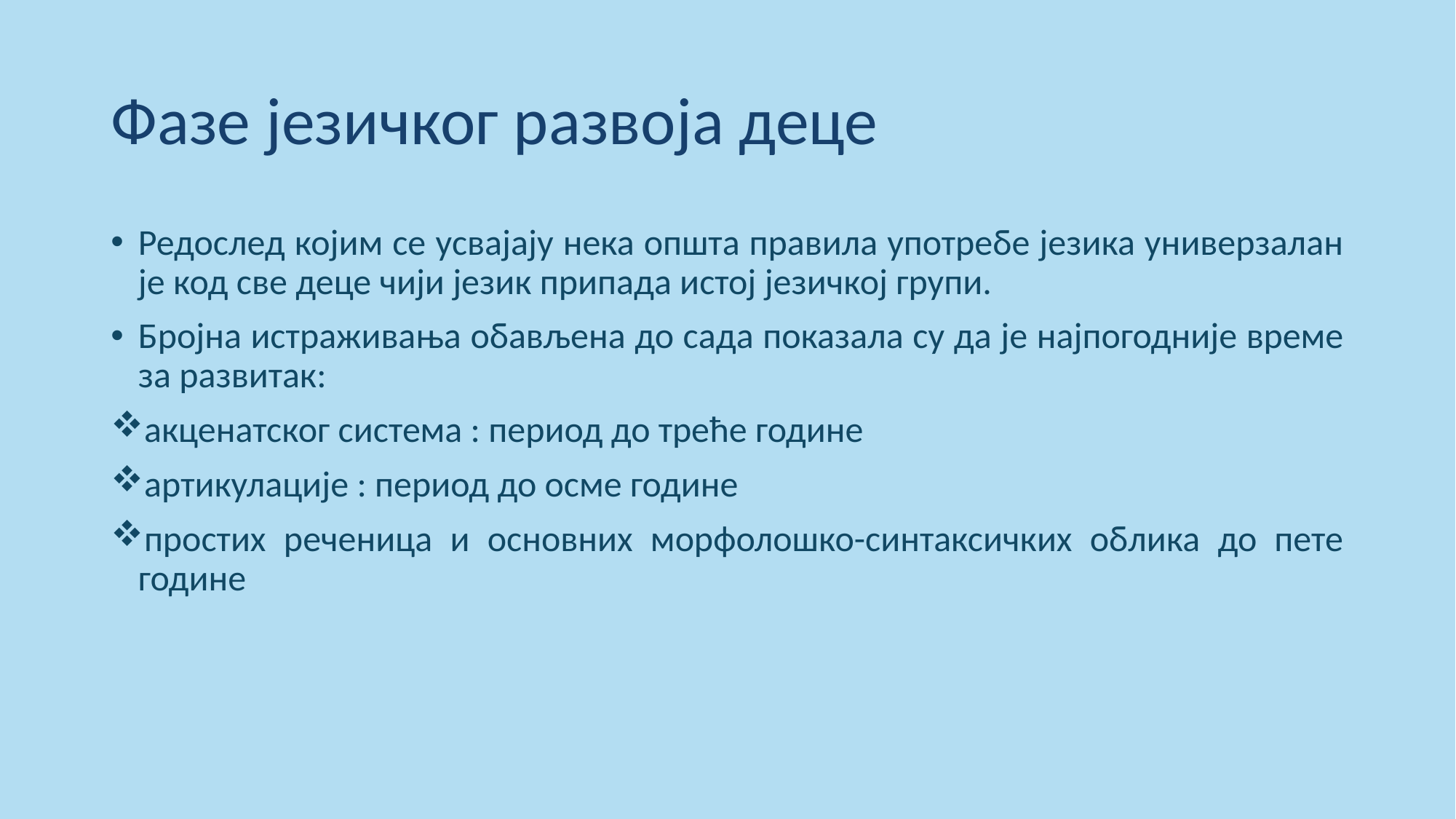

# Фазе језичког развоја деце
Редослед којим се усвајају нека општа правила употребе језика универзалан је код све деце чији језик припада истој језичкој групи.
Бројна истраживања обављена до сада показала су да је најпогодније време за развитак:
акценатског система : период до треће године
артикулације : период до осме године
простих реченица и основних морфолошко-синтаксичких облика до пете године